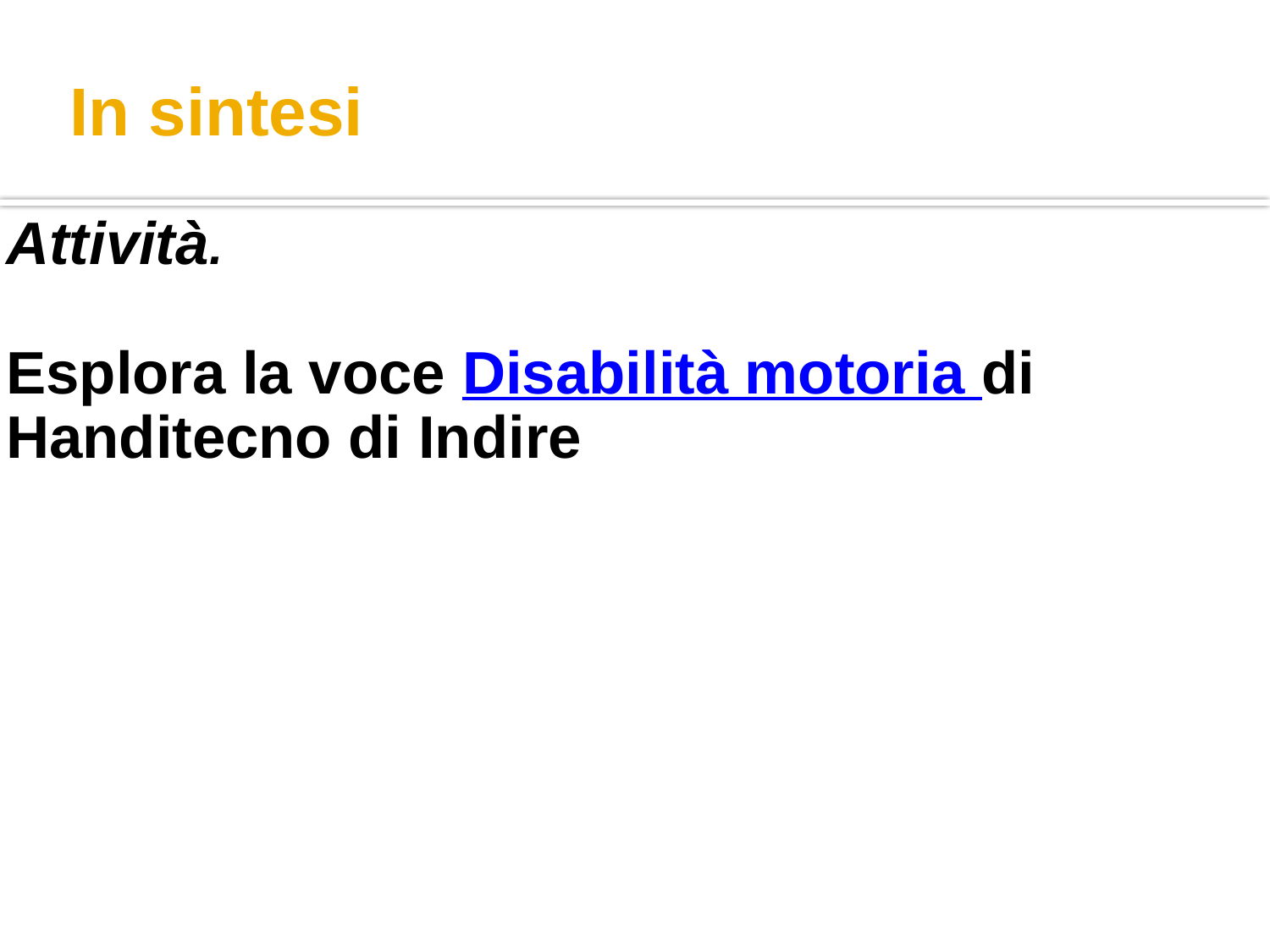

# In sintesi
Attività.

Esplora la voce Disabilità motoria di Handitecno di Indire